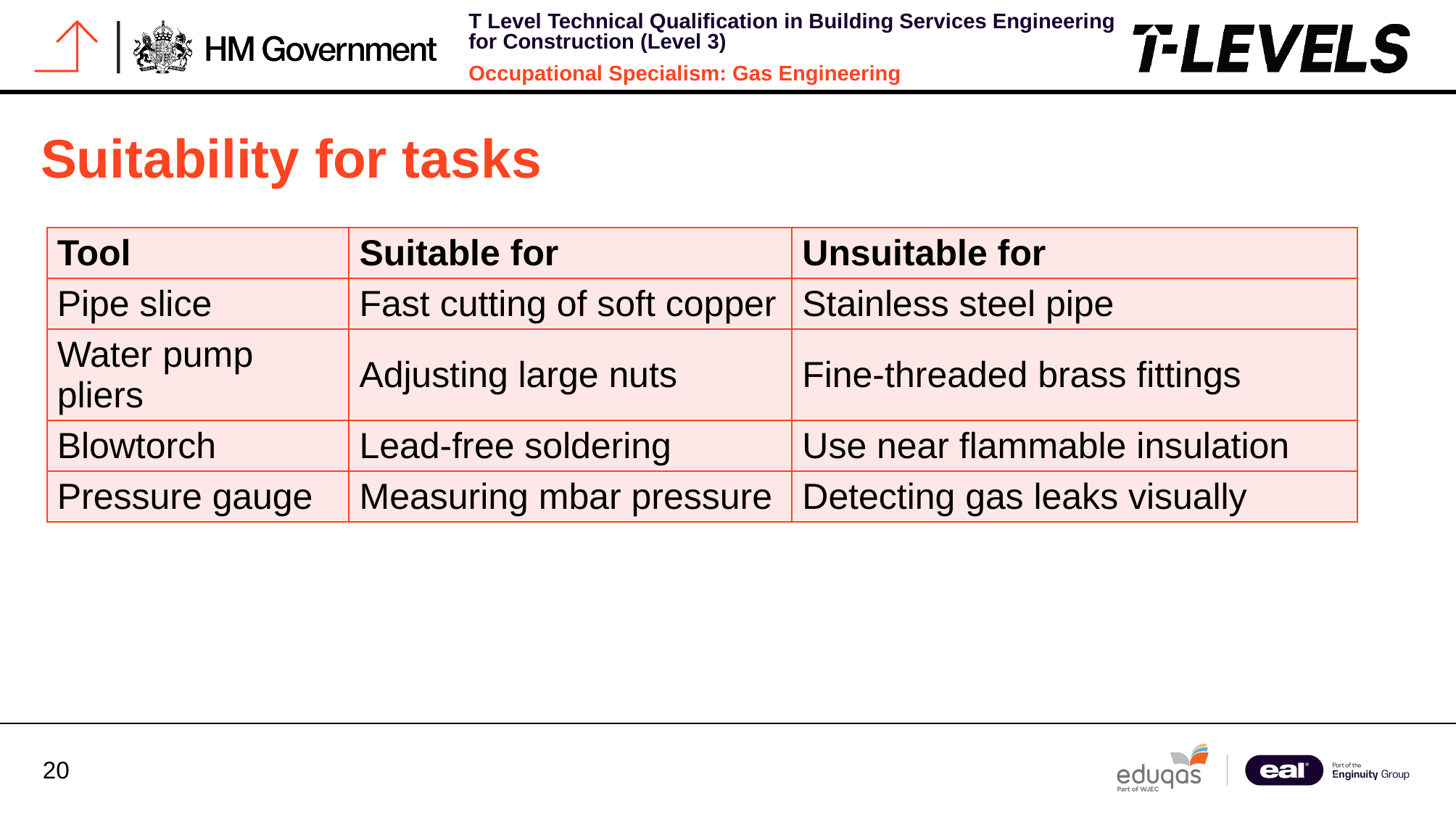

# Suitability for tasks

| Tool | Suitable for | Unsuitable for |
| --- | --- | --- |
| Pipe slice | Fast cutting of soft copper | Stainless steel pipe |
| Water pump pliers | Adjusting large nuts | Fine-threaded brass fittings |
| Blowtorch | Lead-free soldering | Use near flammable insulation |
| Pressure gauge | Measuring mbar pressure | Detecting gas leaks visually |